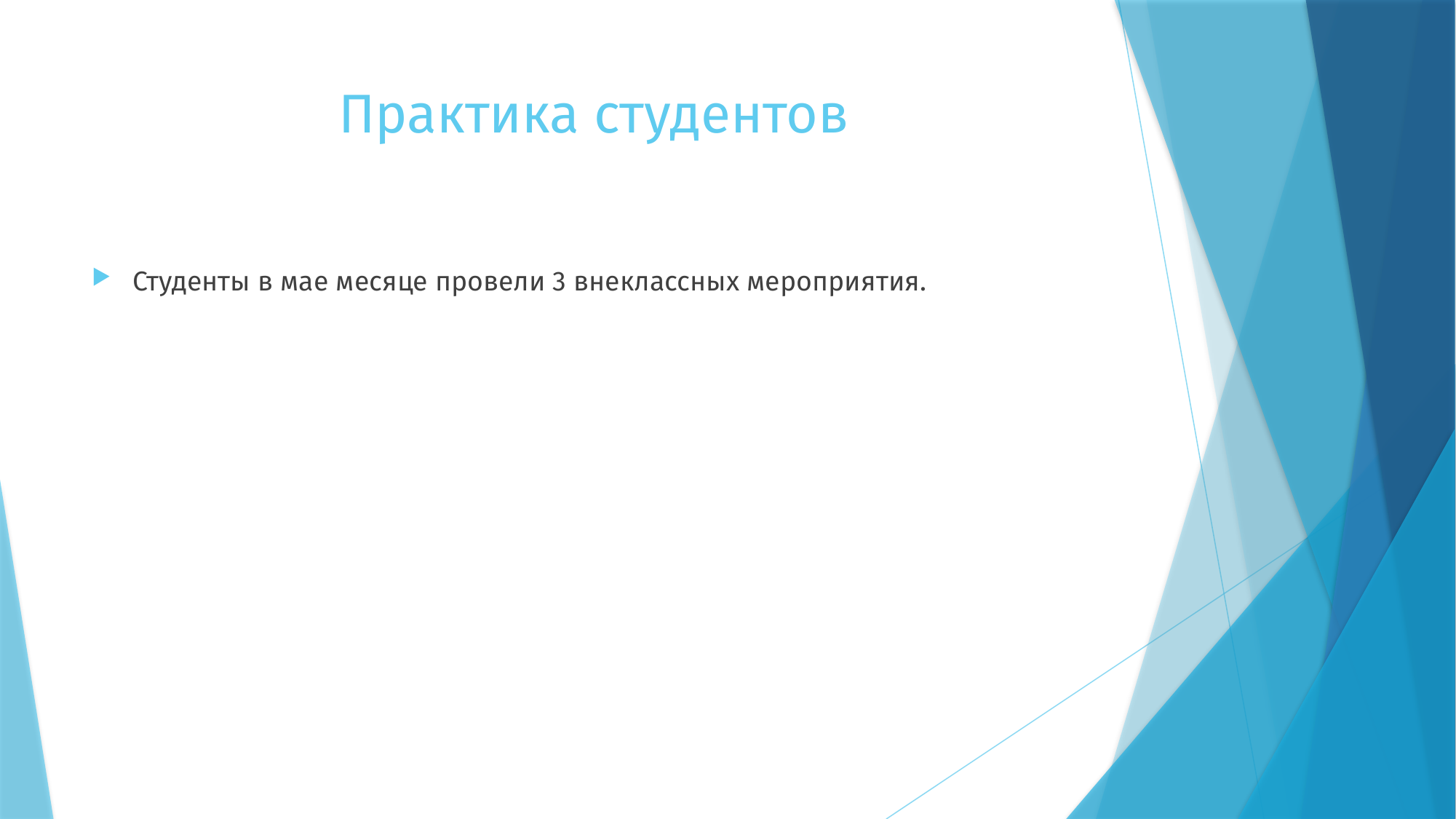

# Практика студентов
Студенты в мае месяце провели 3 внеклассных мероприятия.